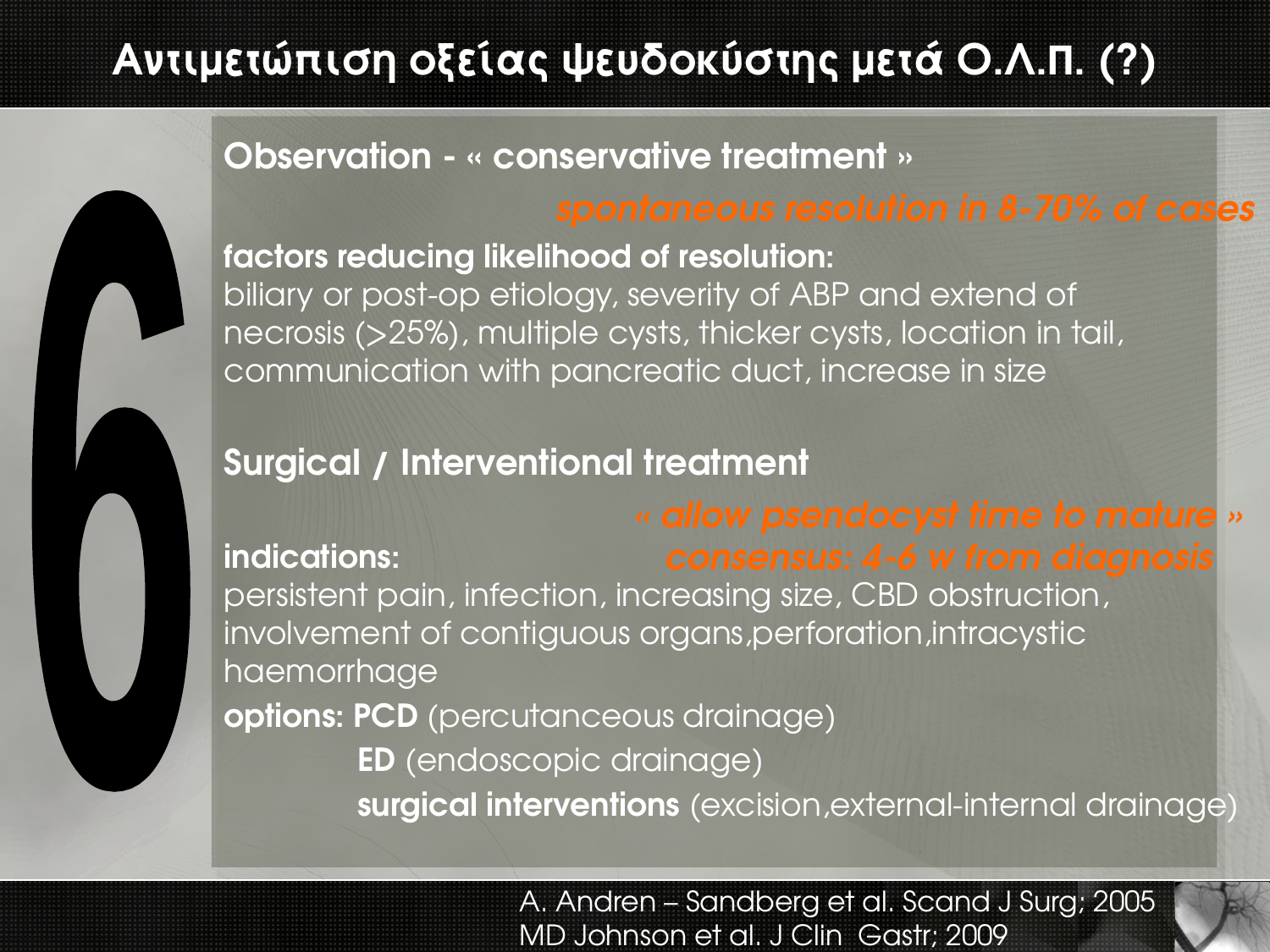

# Αντιμετώπιση οξείας ψευδοκύστης μετά Ο.Λ.Π. (?)
Observation - « conservative treatment »

factors reducing likelihood of resolution:
biliary or post-op etiology, severity of ABP and extend of
necrosis (>25%), multiple cysts, thicker cysts, location in tail,
communication with pancreatic duct, increase in size

Surgical / Interventional treatment

indications:
persistent pain, infection, increasing size, CBD obstruction,
involvement of contiguous organs,perforation,intracystic
haemorrhage
options: PCD (percutanceous drainage)
               ED (endoscopic drainage)
               surgical interventions (excision,external-internal drainage)
spontaneous resolution in 8-70% of cases
6
« allow psendocyst time to mature »
consensus: 4-6 w from diagnosis
A. Andren – Sandberg et al. Scand J Surg; 2005
MD Johnson et al. J Clin  Gastr; 2009